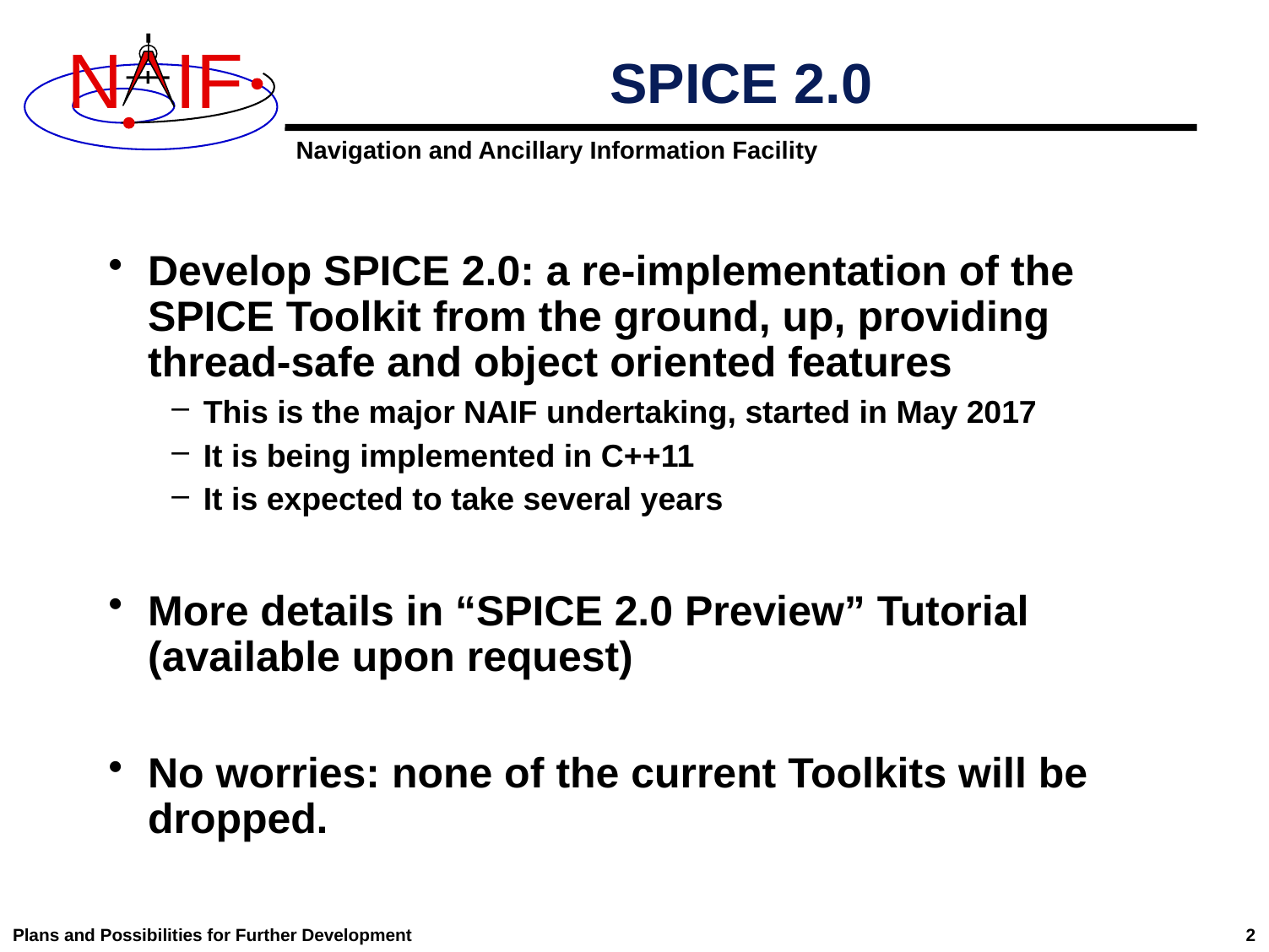

# SPICE 2.0
Develop SPICE 2.0: a re-implementation of the SPICE Toolkit from the ground, up, providing thread-safe and object oriented features
This is the major NAIF undertaking, started in May 2017
It is being implemented in C++11
It is expected to take several years

More details in “SPICE 2.0 Preview” Tutorial (available upon request)

No worries: none of the current Toolkits will be dropped.

Plans and Possibilities for Further Development
2